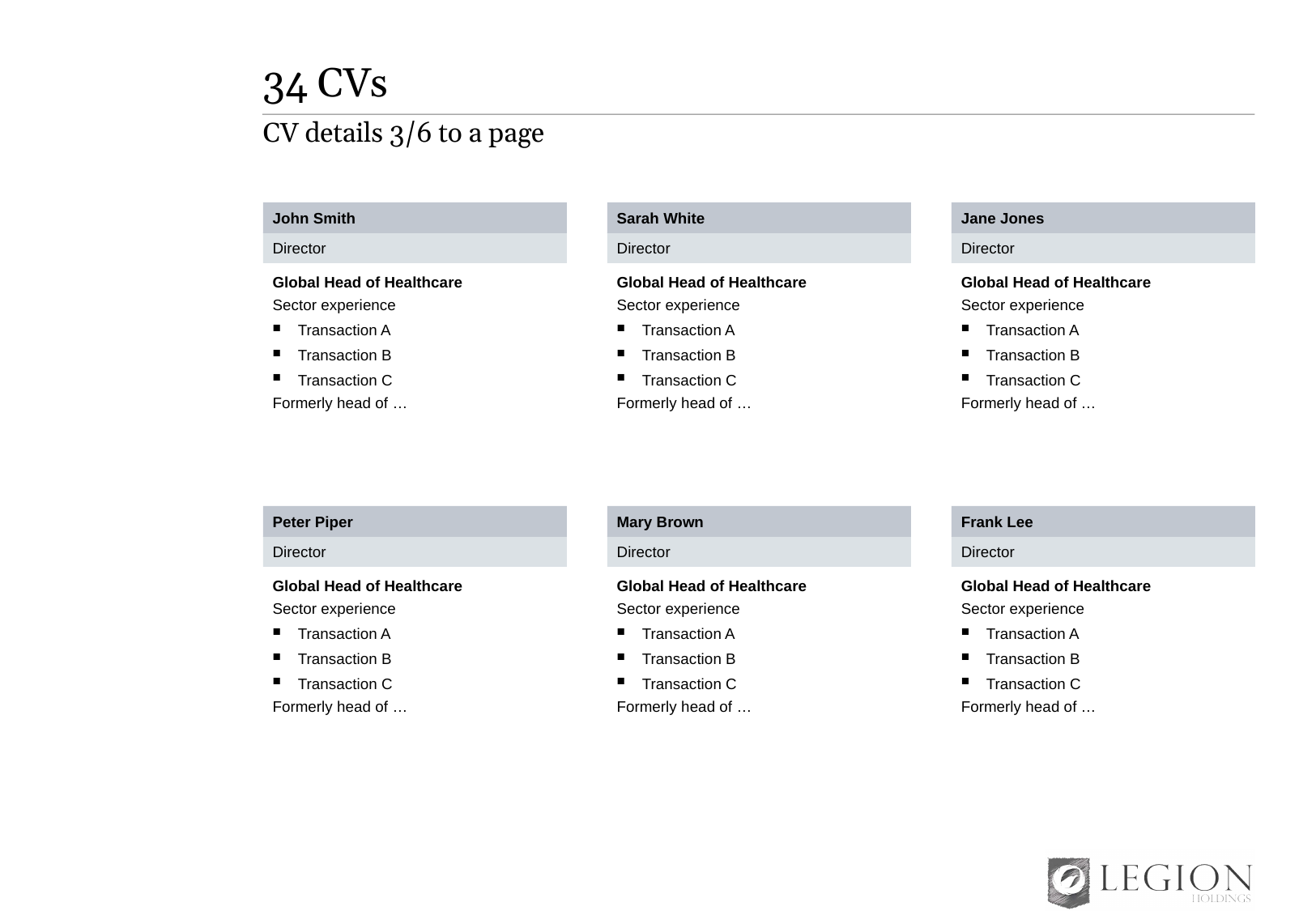

# 34 CVs
CV details 3/6 to a page
John Smith
Sarah White
Jane Jones
Director
Director
Director
Global Head of Healthcare
Sector experience
Transaction A
Transaction B
Transaction C
Formerly head of …
Global Head of Healthcare
Sector experience
Transaction A
Transaction B
Transaction C
Formerly head of …
Global Head of Healthcare
Sector experience
Transaction A
Transaction B
Transaction C
Formerly head of …
Peter Piper
Mary Brown
Frank Lee
Director
Director
Director
Global Head of Healthcare
Sector experience
Transaction A
Transaction B
Transaction C
Formerly head of …
Global Head of Healthcare
Sector experience
Transaction A
Transaction B
Transaction C
Formerly head of …
Global Head of Healthcare
Sector experience
Transaction A
Transaction B
Transaction C
Formerly head of …